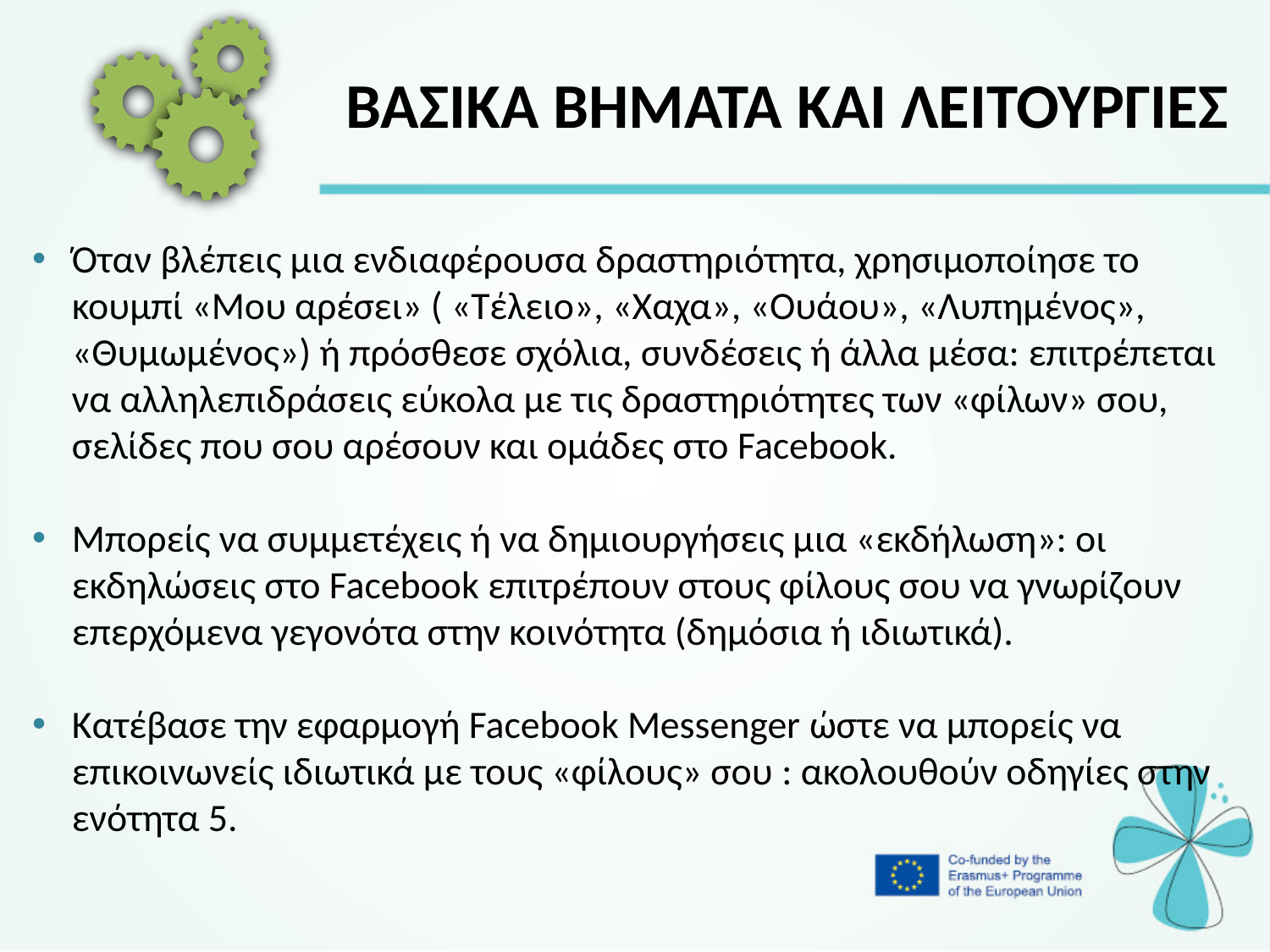

ΒΑΣΙΚΑ ΒΗΜΑΤΑ ΚΑΙ ΛΕΙΤΟΥΡΓΙΕΣ
Όταν βλέπεις μια ενδιαφέρουσα δραστηριότητα, χρησιμοποίησε το κουμπί «Μου αρέσει» ( «Τέλειο», «Χαχα», «Ουάου», «Λυπημένος», «Θυμωμένος») ή πρόσθεσε σχόλια, συνδέσεις ή άλλα μέσα: επιτρέπεται να αλληλεπιδράσεις εύκολα με τις δραστηριότητες των «φίλων» σου, σελίδες που σου αρέσουν και ομάδες στο Facebook.

Μπορείς να συμμετέχεις ή να δημιουργήσεις μια «εκδήλωση»: οι εκδηλώσεις στο Facebook επιτρέπουν στους φίλους σου να γνωρίζουν επερχόμενα γεγονότα στην κοινότητα (δημόσια ή ιδιωτικά).

Κατέβασε την εφαρμογή Facebook Messenger ώστε να μπορείς να επικοινωνείς ιδιωτικά με τους «φίλους» σου : ακολουθούν οδηγίες στην ενότητα 5.